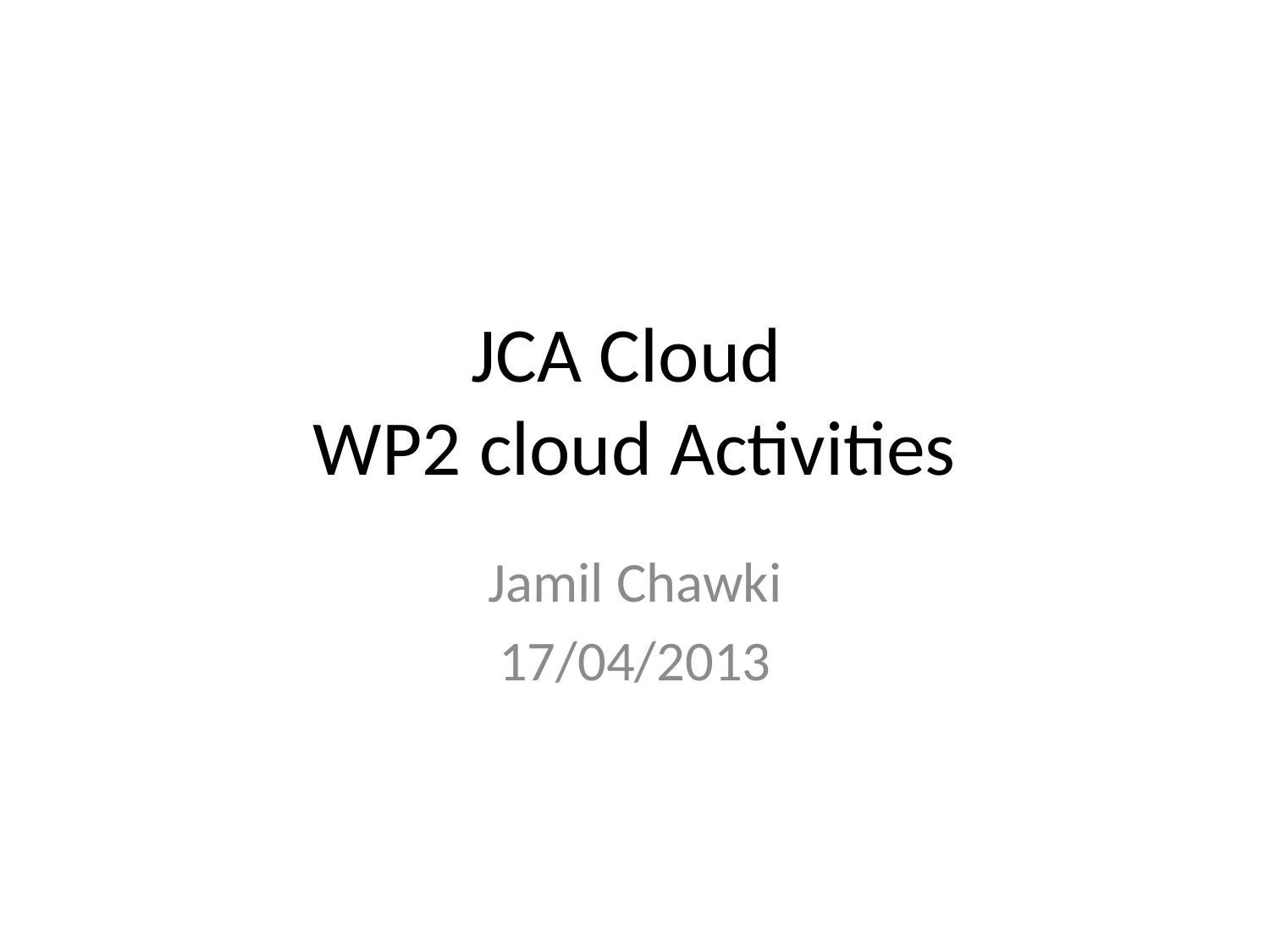

# JCA Cloud WP2 cloud Activities
Jamil Chawki
17/04/2013